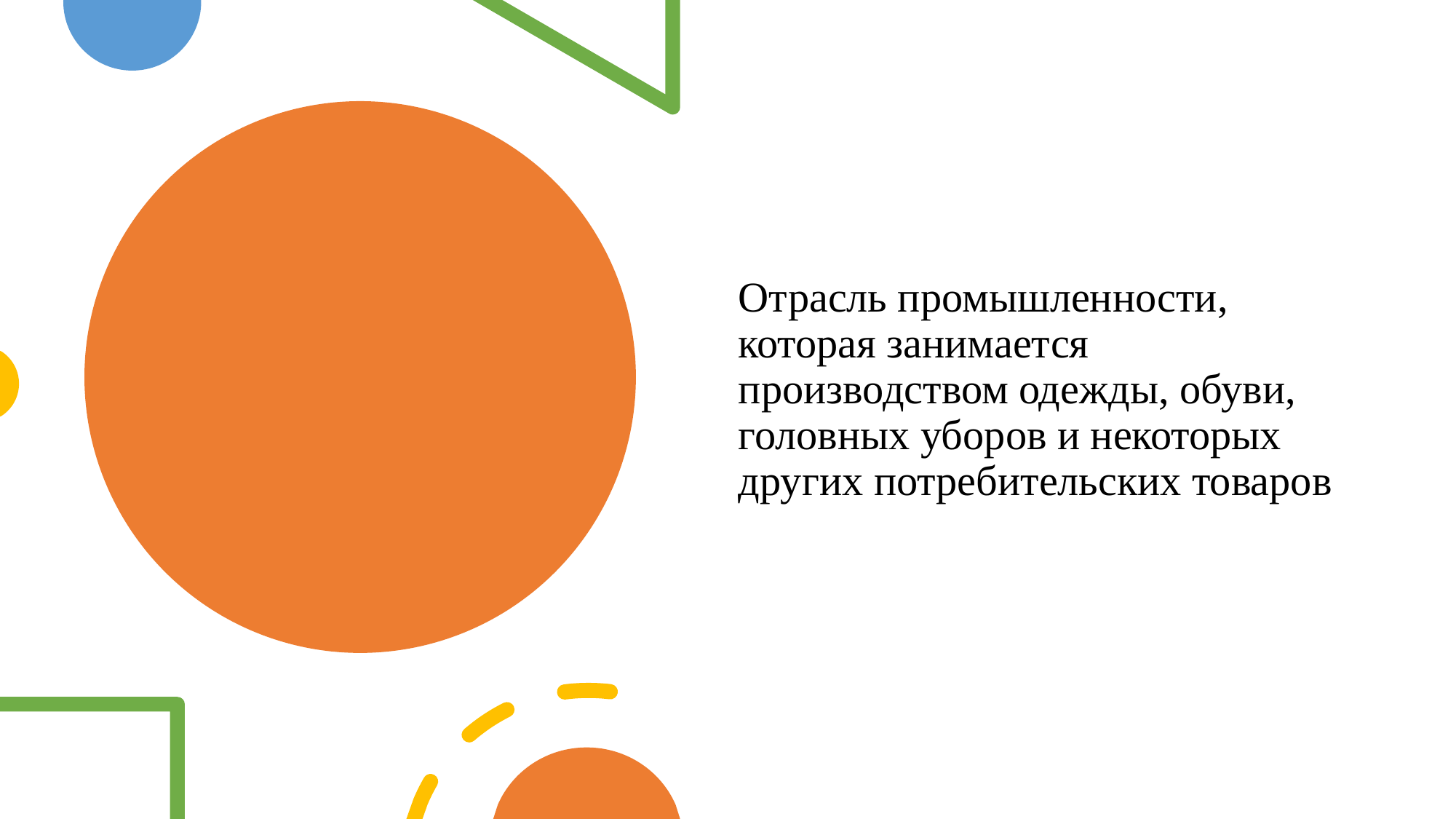

Отрасль промышленности, которая занимается производством одежды, обуви, головных уборов и некоторых других потребительских товаров